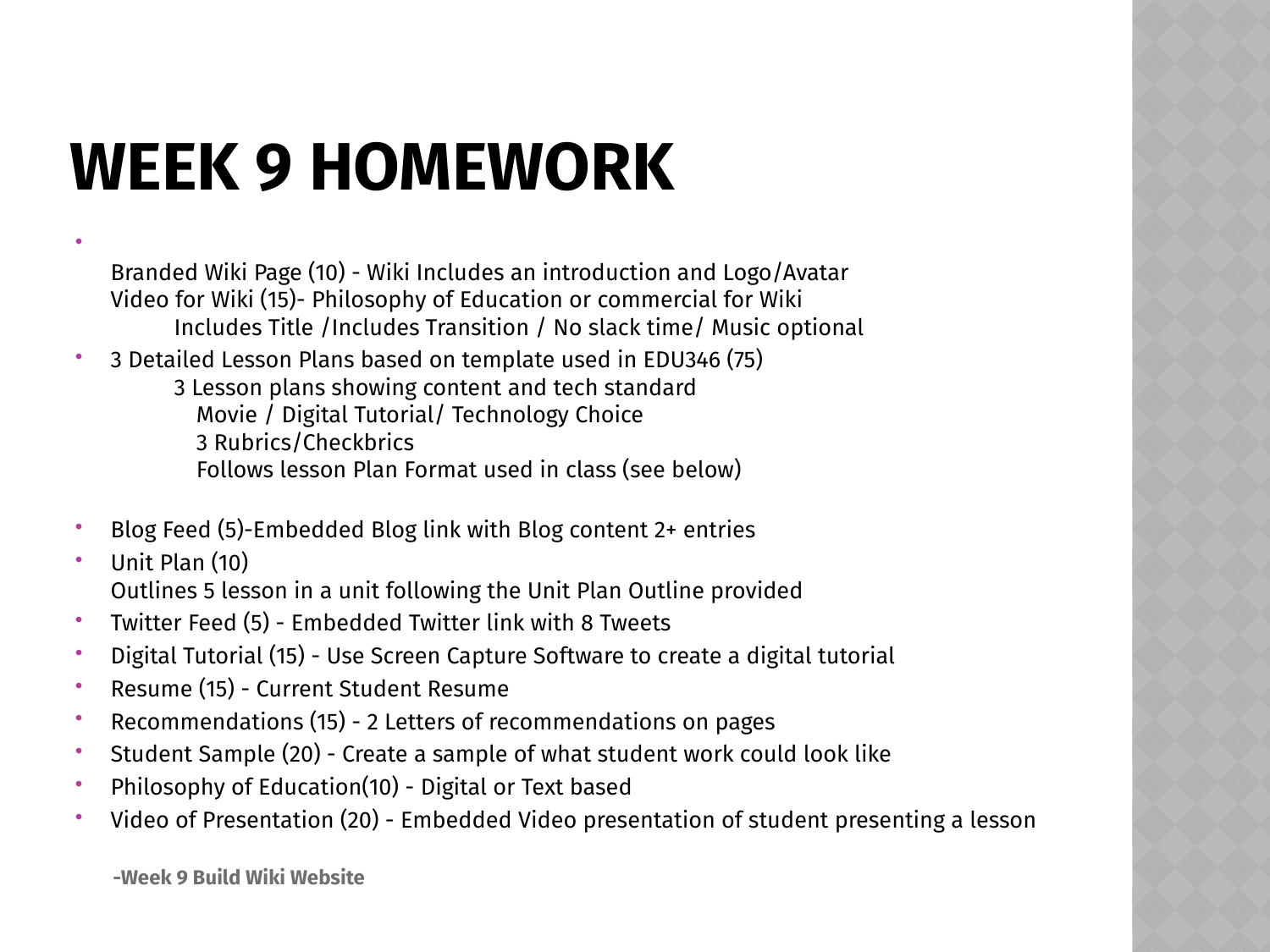

# Week 9 Homework
Branded Wiki Page (10) - Wiki Includes an introduction and Logo/Avatar
Video for Wiki (15)- Philosophy of Education or commercial for Wiki
	Includes Title /Includes Transition / No slack time/ Music optional
3 Detailed Lesson Plans based on template used in EDU346 (75)
	3 Lesson plans showing content and tech standard
              Movie / Digital Tutorial/ Technology Choice
              3 Rubrics/Checkbrics
              Follows lesson Plan Format used in class (see below)
Blog Feed (5)-Embedded Blog link with Blog content 2+ entries
Unit Plan (10)
Outlines 5 lesson in a unit following the Unit Plan Outline provided
Twitter Feed (5) - Embedded Twitter link with 8 Tweets
Digital Tutorial (15) - Use Screen Capture Software to create a digital tutorial
Resume (15) - Current Student Resume
Recommendations (15) - 2 Letters of recommendations on pages
Student Sample (20) - Create a sample of what student work could look like
Philosophy of Education(10) - Digital or Text based
Video of Presentation (20) - Embedded Video presentation of student presenting a lesson
-Week 9 Build Wiki Website